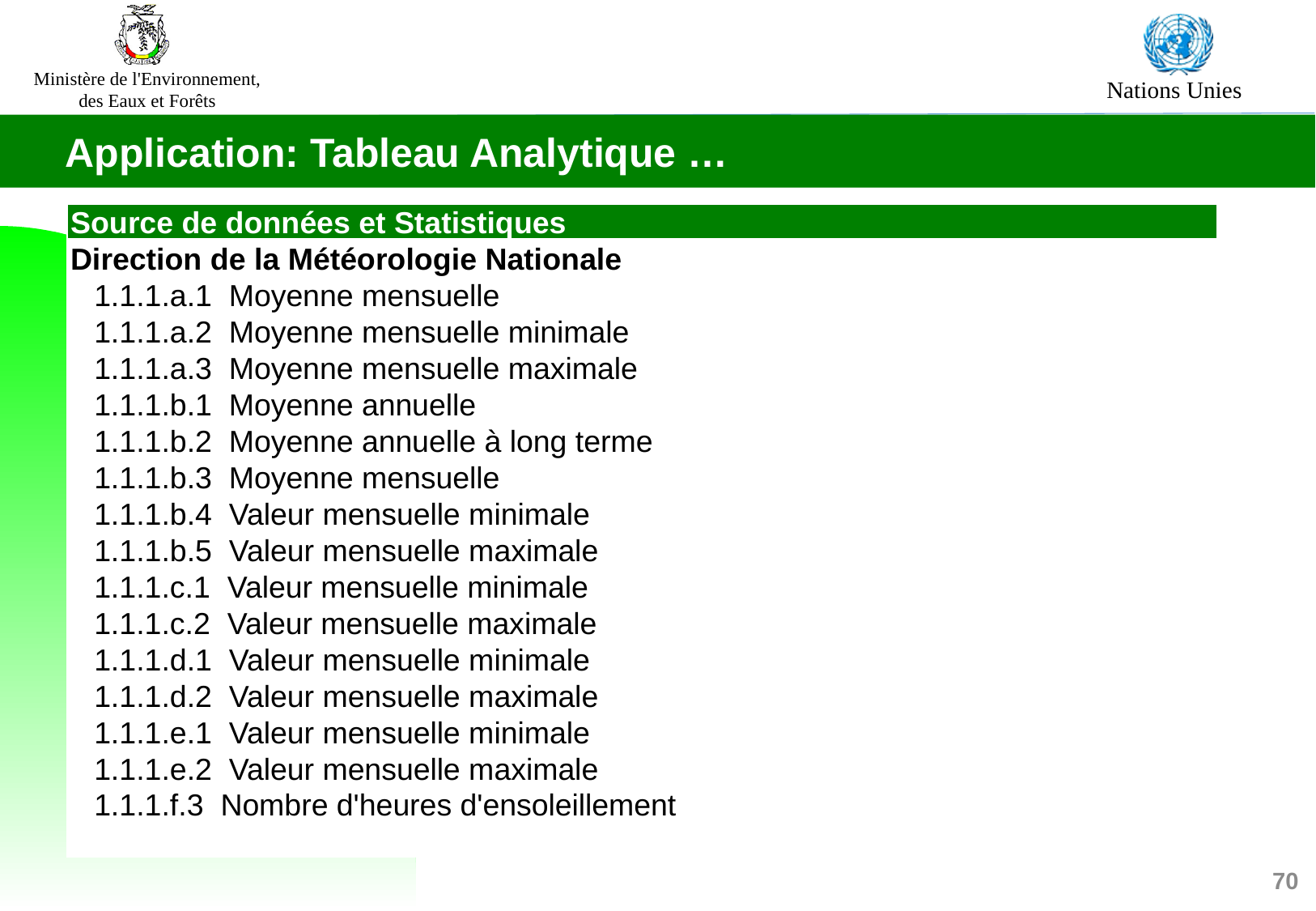

Application: Tableau Analytique …
| Source de données et Statistiques |
| --- |
| Direction de la Météorologie Nationale |
| 1.1.1.a.1 Moyenne mensuelle |
| 1.1.1.a.2 Moyenne mensuelle minimale |
| 1.1.1.a.3 Moyenne mensuelle maximale |
| 1.1.1.b.1 Moyenne annuelle |
| 1.1.1.b.2 Moyenne annuelle à long terme |
| 1.1.1.b.3 Moyenne mensuelle |
| 1.1.1.b.4 Valeur mensuelle minimale |
| 1.1.1.b.5 Valeur mensuelle maximale |
| 1.1.1.c.1 Valeur mensuelle minimale |
| 1.1.1.c.2 Valeur mensuelle maximale |
| 1.1.1.d.1 Valeur mensuelle minimale |
| 1.1.1.d.2 Valeur mensuelle maximale |
| 1.1.1.e.1 Valeur mensuelle minimale |
| 1.1.1.e.2 Valeur mensuelle maximale |
| 1.1.1.f.3 Nombre d'heures d'ensoleillement |
|  |
70